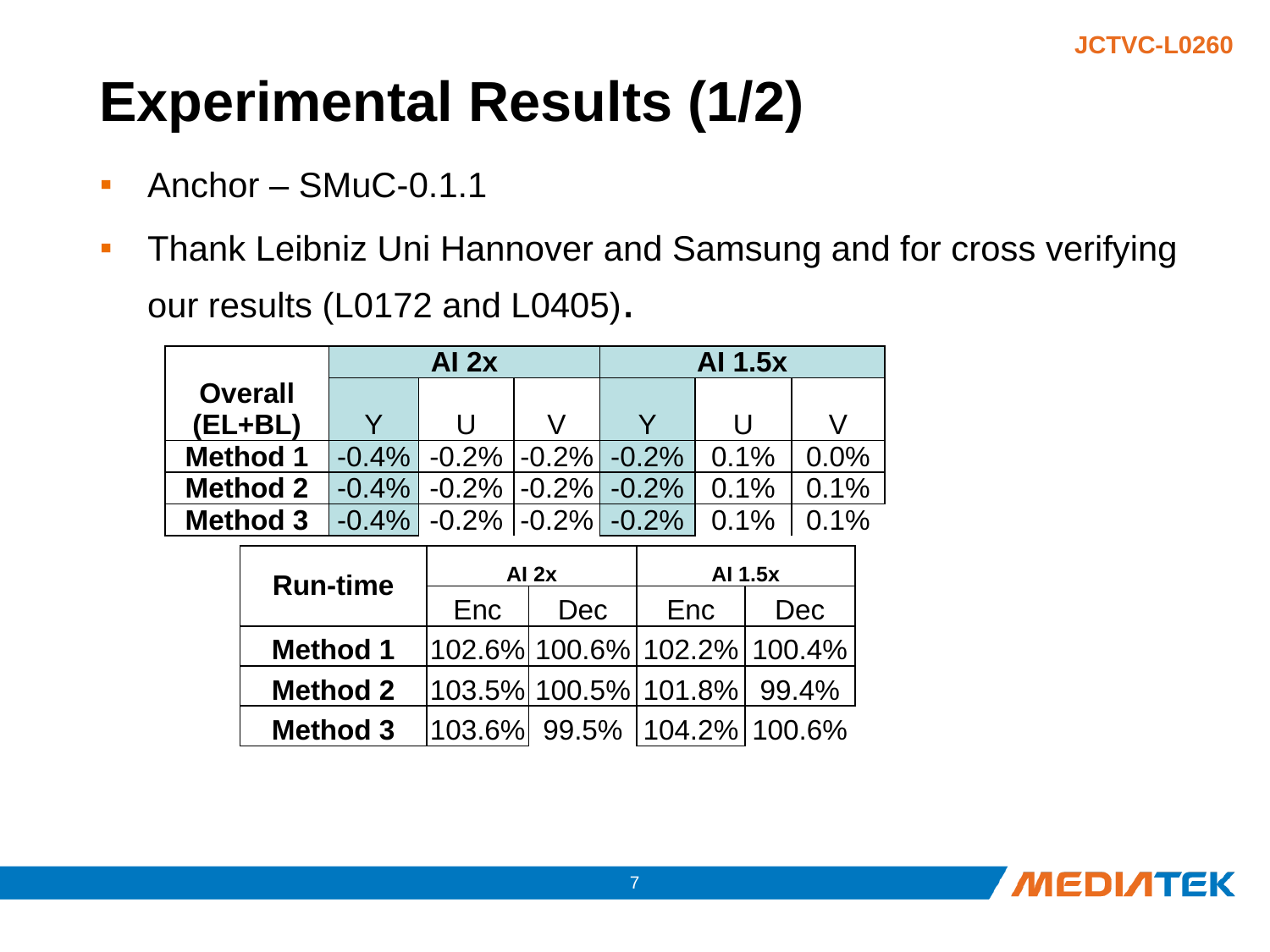

# Experimental Results (1/2)
Anchor – SMuC-0.1.1
Thank Leibniz Uni Hannover and Samsung and for cross verifying our results (L0172 and L0405).

| Overall (EL+BL) | AI 2x |  |  | AI 1.5x |  |  |
| --- | --- | --- | --- | --- | --- | --- |
|  | Y | U | V | Y | U | V |
| Method 1 | -0.4% | -0.2% | -0.2% | -0.2% | 0.1% | 0.0% |
| Method 2 | -0.4% | -0.2% | -0.2% | -0.2% | 0.1% | 0.1% |
| Method 3 | -0.4% | -0.2% | -0.2% | -0.2% | 0.1% | 0.1% |
| Run-time | AI 2x |  | AI 1.5x |  |
| --- | --- | --- | --- | --- |
|  | Enc | Dec | Enc | Dec |
| Method 1 | 102.6% | 100.6% | 102.2% | 100.4% |
| Method 2 | 103.5% | 100.5% | 101.8% | 99.4% |
| Method 3 | 103.6% | 99.5% | 104.2% | 100.6% |
7